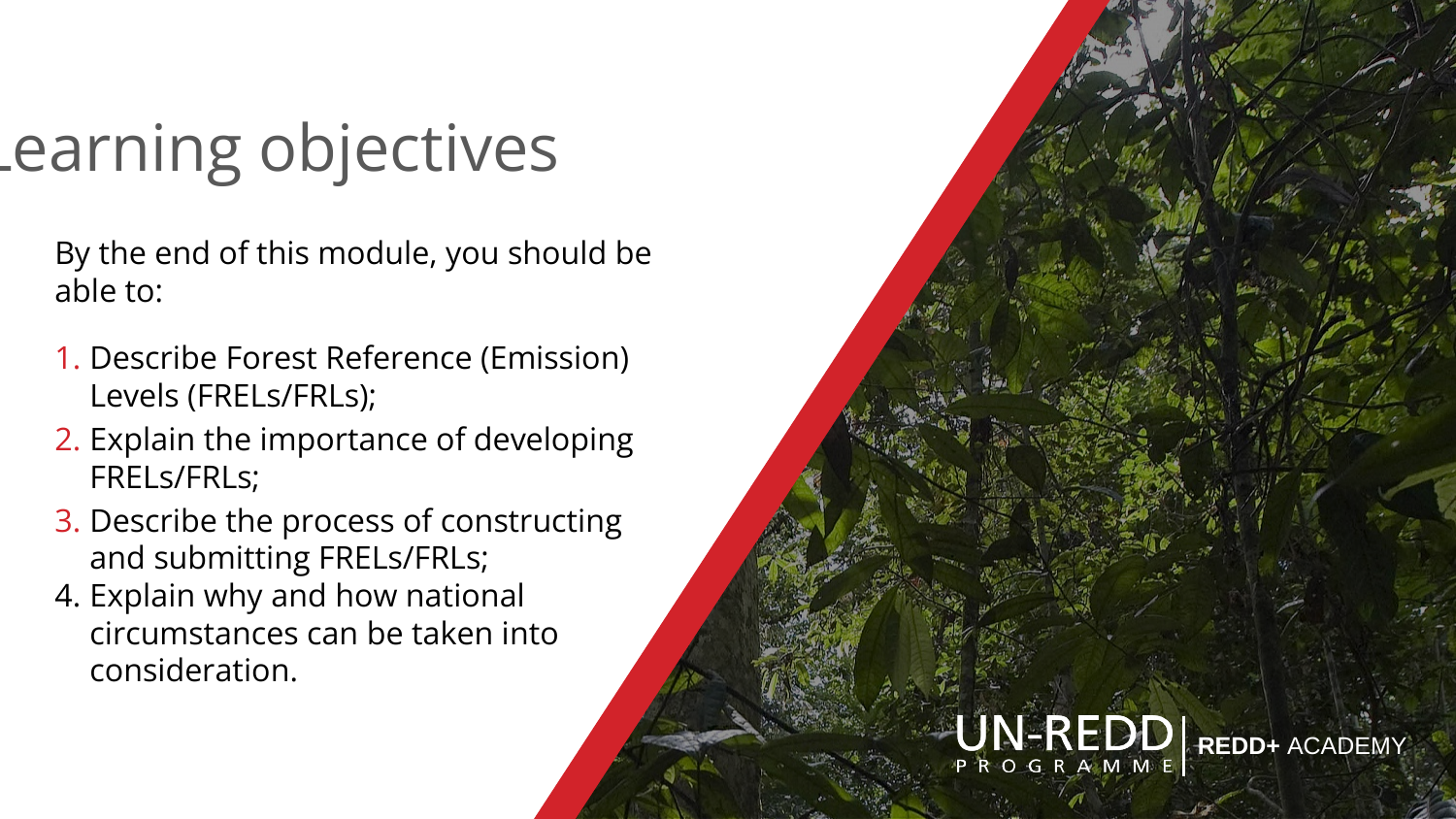

By the end of this module, you should be able to:
Describe Forest Reference (Emission) Levels (FRELs/FRLs);
Explain the importance of developing FRELs/FRLs;
Describe the process of constructing and submitting FRELs/FRLs;
Explain why and how national circumstances can be taken into consideration.